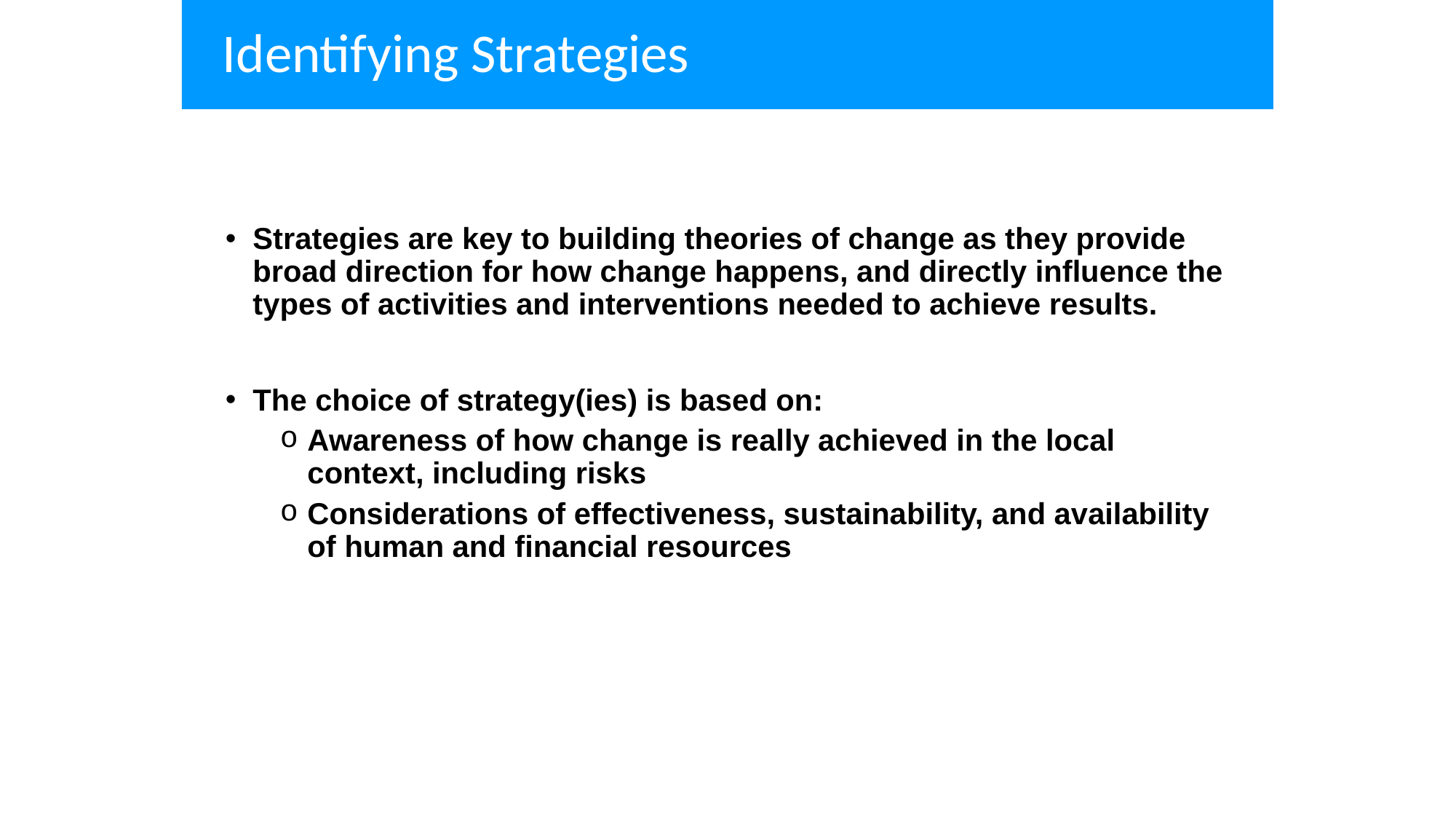

# Identifying Strategies

Strategies are key to building theories of change as they provide broad direction for how change happens, and directly influence the types of activities and interventions needed to achieve results.

The choice of strategy(ies) is based on:
Awareness of how change is really achieved in the local context, including risks
Considerations of effectiveness, sustainability, and availability of human and financial resources